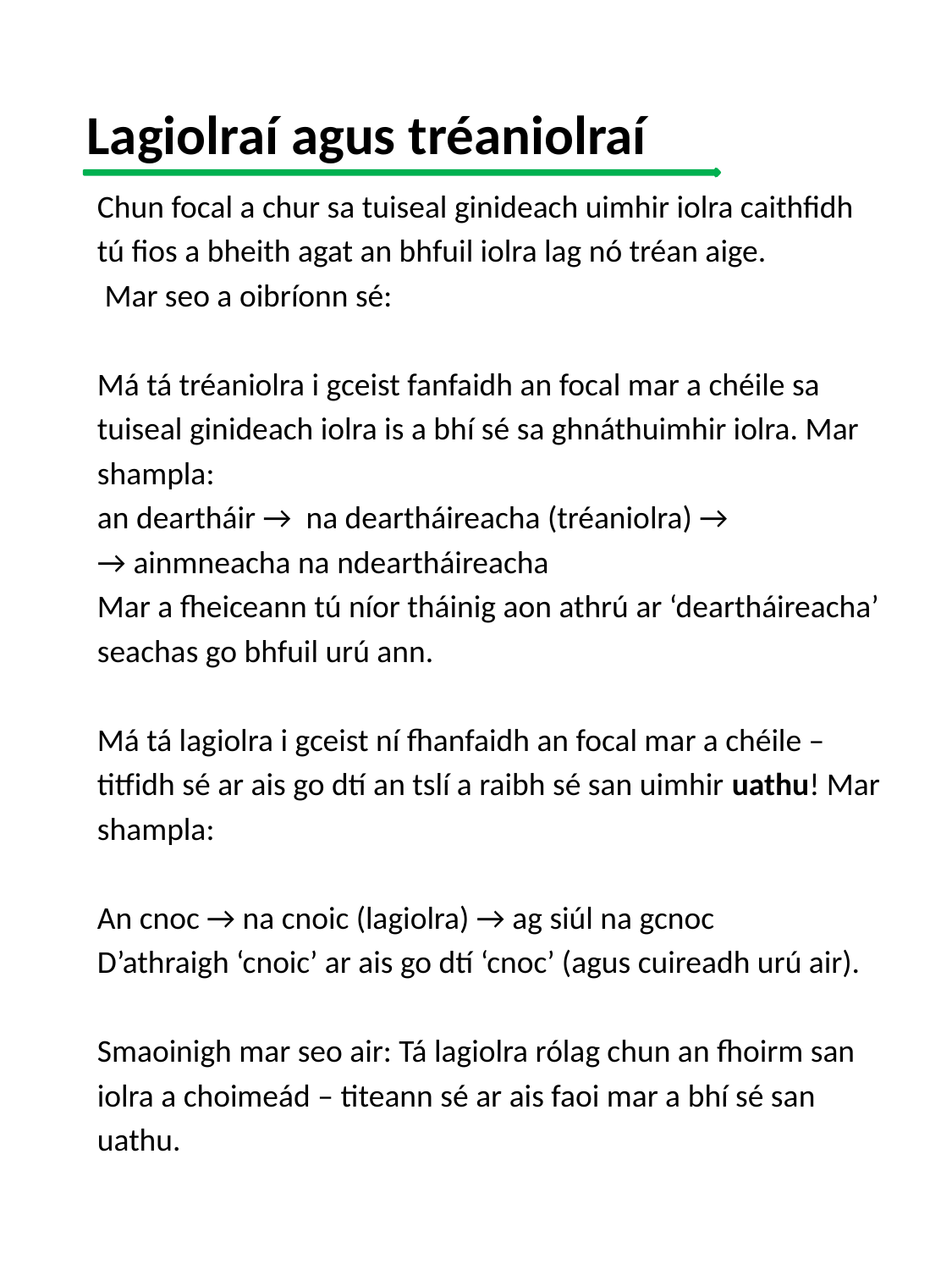

# Lagiolraí agus tréaniolraí

Chun focal a chur sa tuiseal ginideach uimhir iolra caithfidh
tú fios a bheith agat an bhfuil iolra lag nó tréan aige.
 Mar seo a oibríonn sé:

Má tá tréaniolra i gceist fanfaidh an focal mar a chéile sa
tuiseal ginideach iolra is a bhí sé sa ghnáthuimhir iolra. Mar
shampla:
an deartháir →  na deartháireacha (tréaniolra) →
→ ainmneacha na ndeartháireacha
Mar a fheiceann tú níor tháinig aon athrú ar ‘deartháireacha’
seachas go bhfuil urú ann.

Má tá lagiolra i gceist ní fhanfaidh an focal mar a chéile –
titfidh sé ar ais go dtí an tslí a raibh sé san uimhir uathu! Mar
shampla:

An cnoc → na cnoic (lagiolra) → ag siúl na gcnoc
D’athraigh ‘cnoic’ ar ais go dtí ‘cnoc’ (agus cuireadh urú air).

Smaoinigh mar seo air: Tá lagiolra rólag chun an fhoirm san
iolra a choimeád – titeann sé ar ais faoi mar a bhí sé san
uathu.